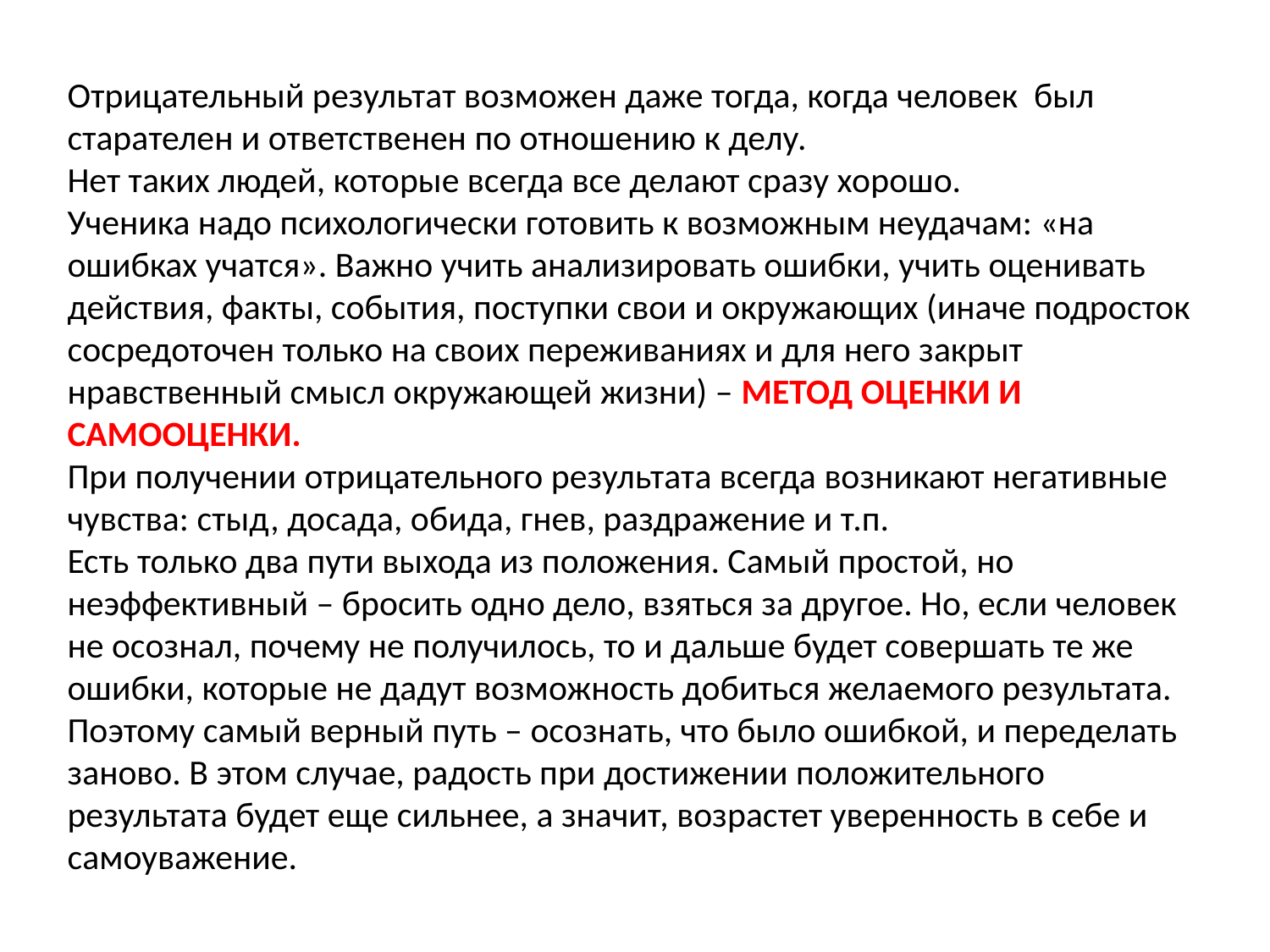

Отрицательный результат возможен даже тогда, когда человек  был старателен и ответственен по отношению к делу.
Нет таких людей, которые всегда все делают сразу хорошо.
Ученика надо психологически готовить к возможным неудачам: «на ошибках учатся». Важно учить анализировать ошибки, учить оценивать действия, факты, события, поступки свои и окружающих (иначе подросток сосредоточен только на своих переживаниях и для него закрыт нравственный смысл окружающей жизни) – МЕТОД ОЦЕНКИ И САМООЦЕНКИ.
При получении отрицательного результата всегда возникают негативные чувства: стыд, досада, обида, гнев, раздражение и т.п.
Есть только два пути выхода из положения. Самый простой, но неэффективный – бросить одно дело, взяться за другое. Но, если человек не осознал, почему не получилось, то и дальше будет совершать те же ошибки, которые не дадут возможность добиться желаемого результата.
Поэтому самый верный путь – осознать, что было ошибкой, и переделать заново. В этом случае, радость при достижении положительного результата будет еще сильнее, а значит, возрастет уверенность в себе и самоуважение.